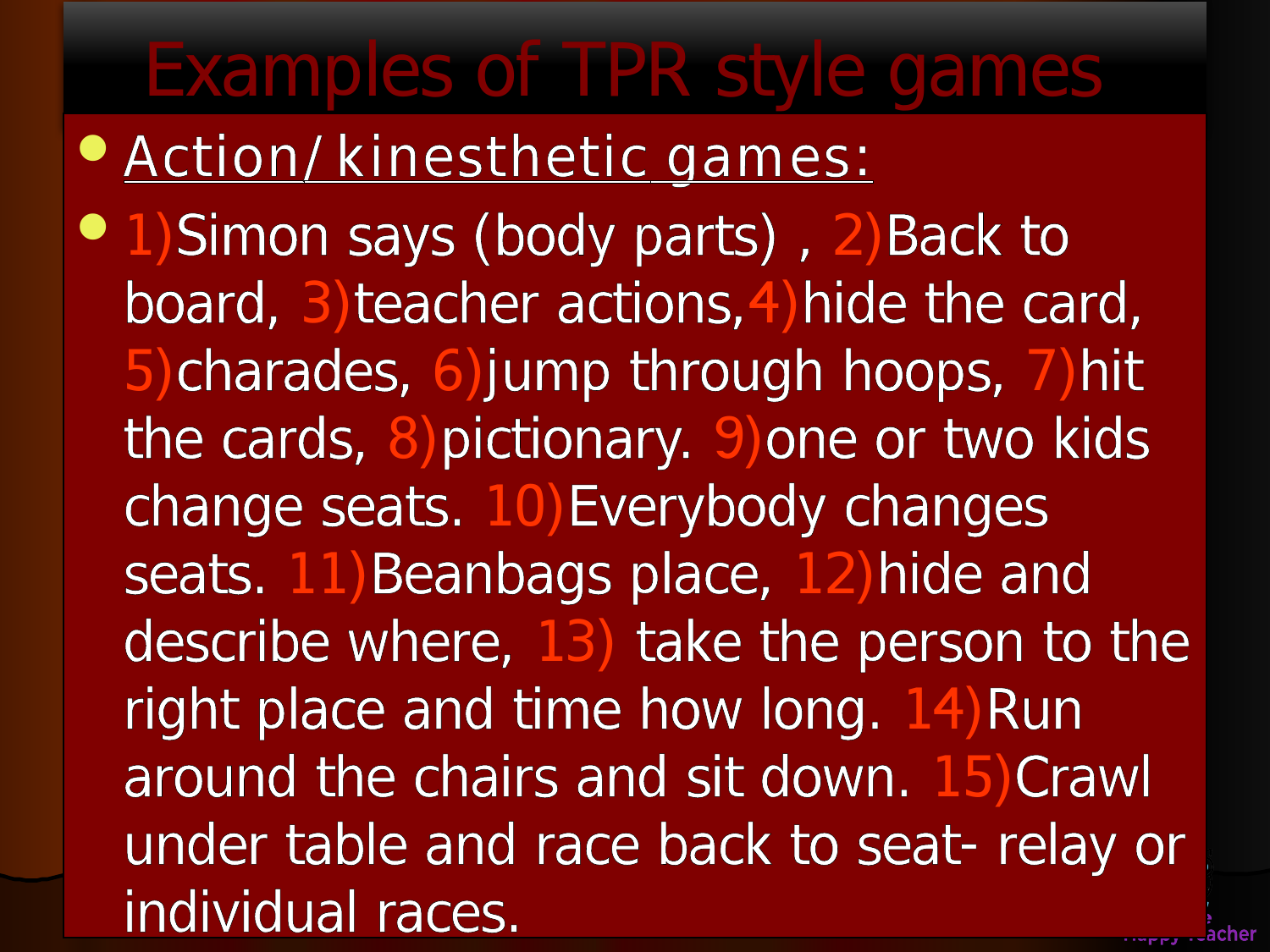

# Examples of TPR style games
Action/kinesthetic games:
1)Simon says (body parts) , 2)Back to board, 3)teacher actions,4)hide the card, 5)charades, 6)jump through hoops, 7)hit the cards, 8)pictionary. 9)one or two kids change seats. 10)Everybody changes seats. 11)Beanbags place, 12)hide and describe where, 13) take the person to the right place and time how long. 14)Run around the chairs and sit down. 15)Crawl under table and race back to seat- relay or individual races.